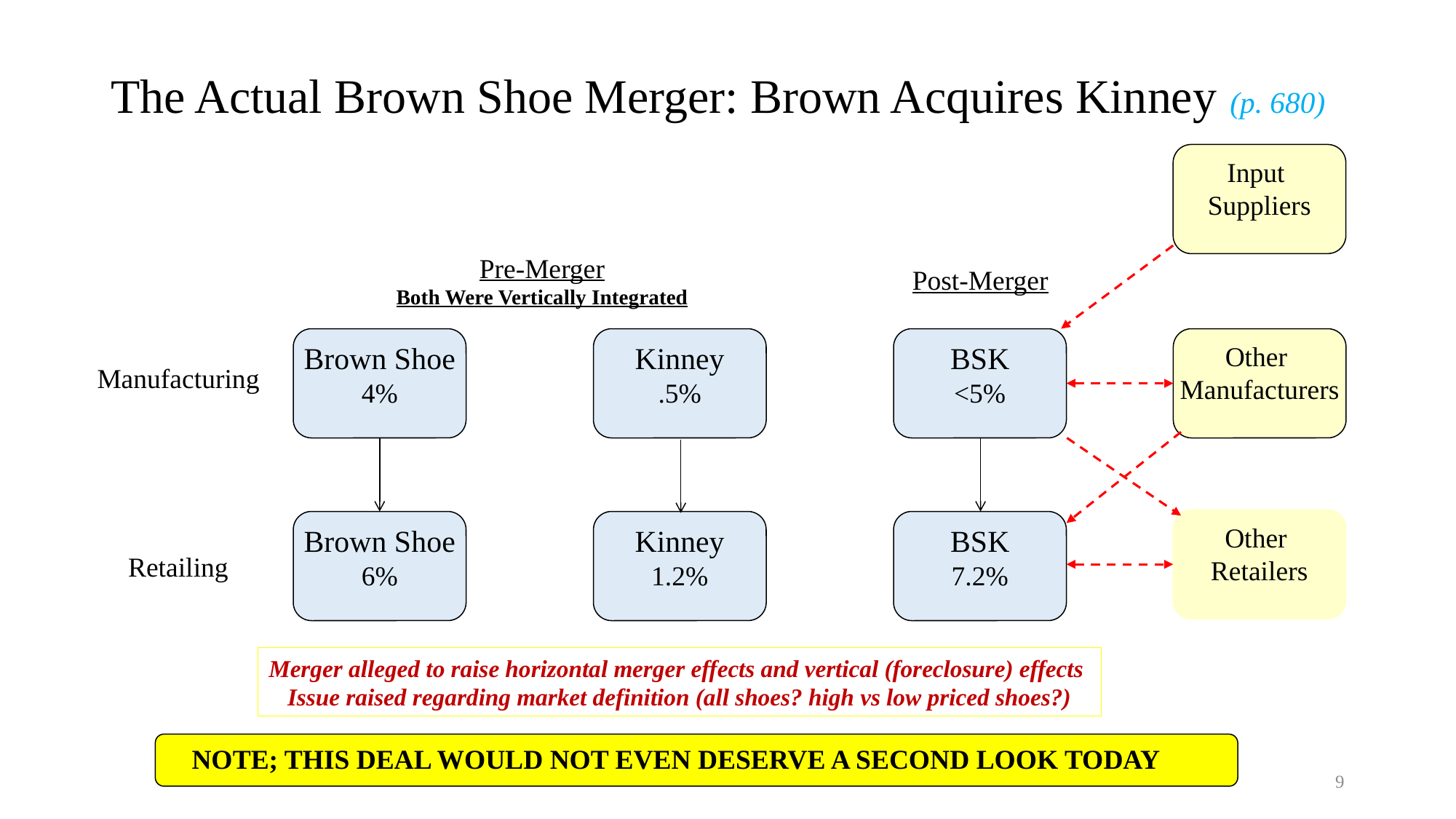

# The Actual Brown Shoe Merger: Brown Acquires Kinney (p. 680)
Input
Suppliers
Pre-Merger
Both Were Vertically Integrated
Post-Merger
Brown Shoe
4%
Kinney
.5%
BSK
<5%
Other
Manufacturers
Manufacturing
Other
Retailers
Brown Shoe
6%
Kinney
1.2%
BSK
7.2%
Retailing
Merger alleged to raise horizontal merger effects and vertical (foreclosure) effects
Issue raised regarding market definition (all shoes? high vs low priced shoes?)
NOTE; THIS DEAL WOULD NOT EVEN DESERVE A SECOND LOOK TODAY
9